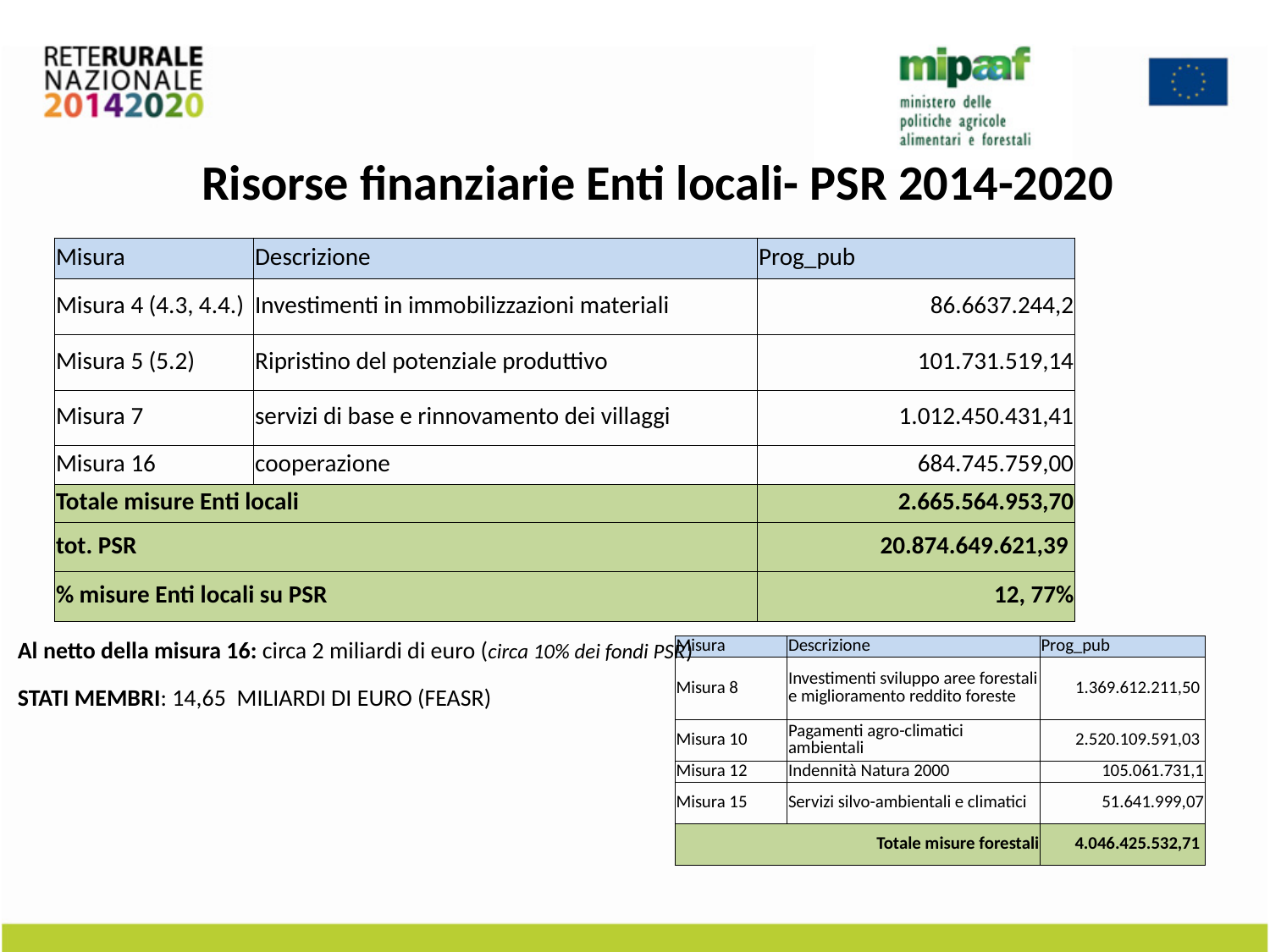

Risorse finanziarie Enti locali- PSR 2014-2020
| Misura | Descrizione | Prog\_pub |
| --- | --- | --- |
| Misura 4 (4.3, 4.4.) | Investimenti in immobilizzazioni materiali | 86.6637.244,2 |
| Misura 5 (5.2) | Ripristino del potenziale produttivo | 101.731.519,14 |
| Misura 7 | servizi di base e rinnovamento dei villaggi | 1.012.450.431,41 |
| Misura 16 | cooperazione | 684.745.759,00 |
| Totale misure Enti locali |  | 2.665.564.953,70 |
| tot. PSR |  | 20.874.649.621,39 |
| % misure Enti locali su PSR |  | 12, 77% |
Al netto della misura 16: circa 2 miliardi di euro (circa 10% dei fondi PSR)

STATI MEMBRI: 14,65  MILIARDI DI EURO (FEASR)
| Misura | Descrizione | Prog\_pub |
| --- | --- | --- |
| Misura 8 | Investimenti sviluppo aree forestali e miglioramento reddito foreste | 1.369.612.211,50 |
| Misura 10 | Pagamenti agro-climatici ambientali | 2.520.109.591,03 |
| Misura 12 | Indennità Natura 2000 | 105.061.731,1 |
| Misura 15 | Servizi silvo-ambientali e climatici | 51.641.999,07 |
| Totale misure forestali |  | 4.046.425.532,71 |